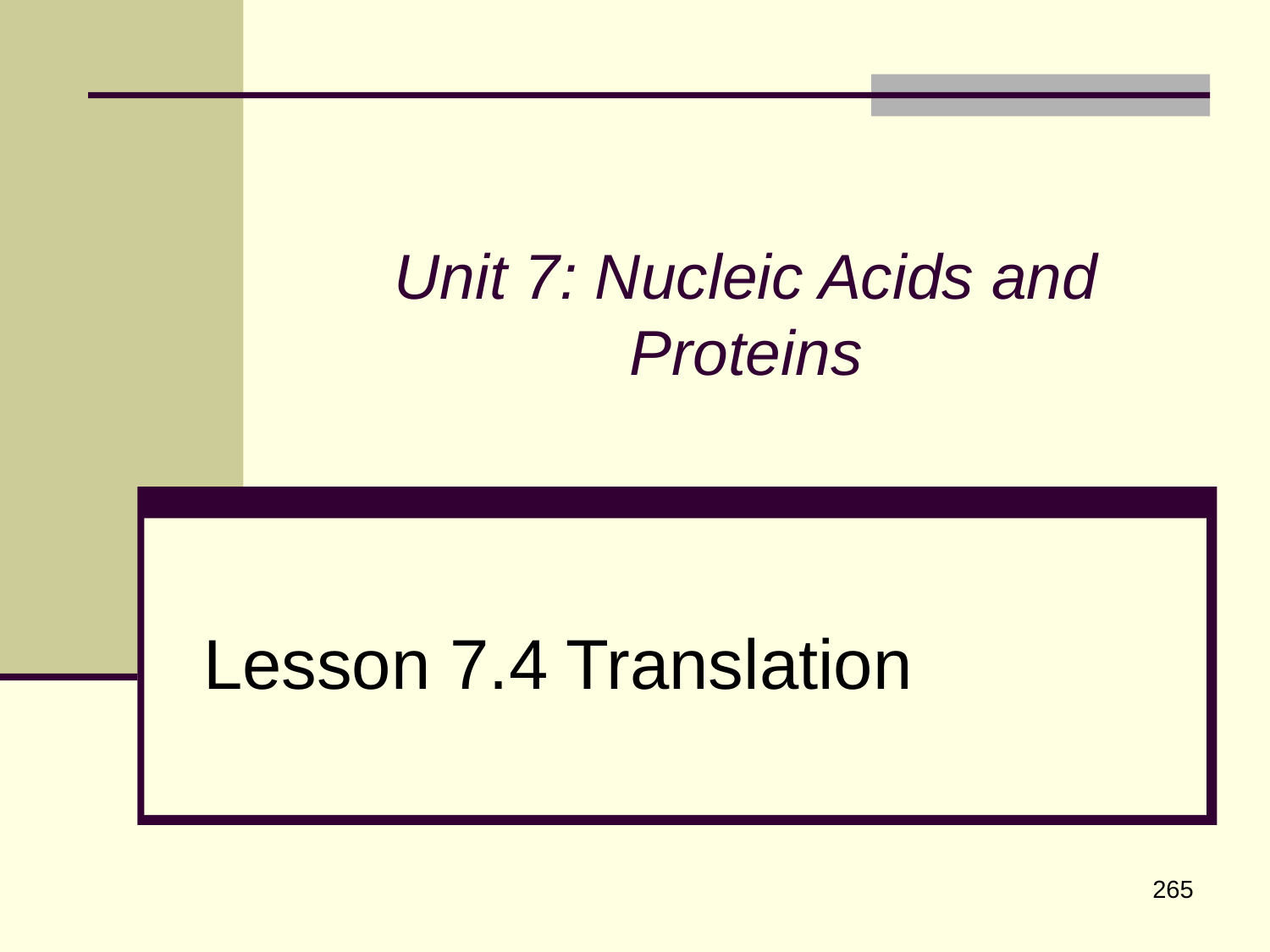

# Unit 7: Nucleic Acids and Proteins
Lesson 7.4 Translation
265